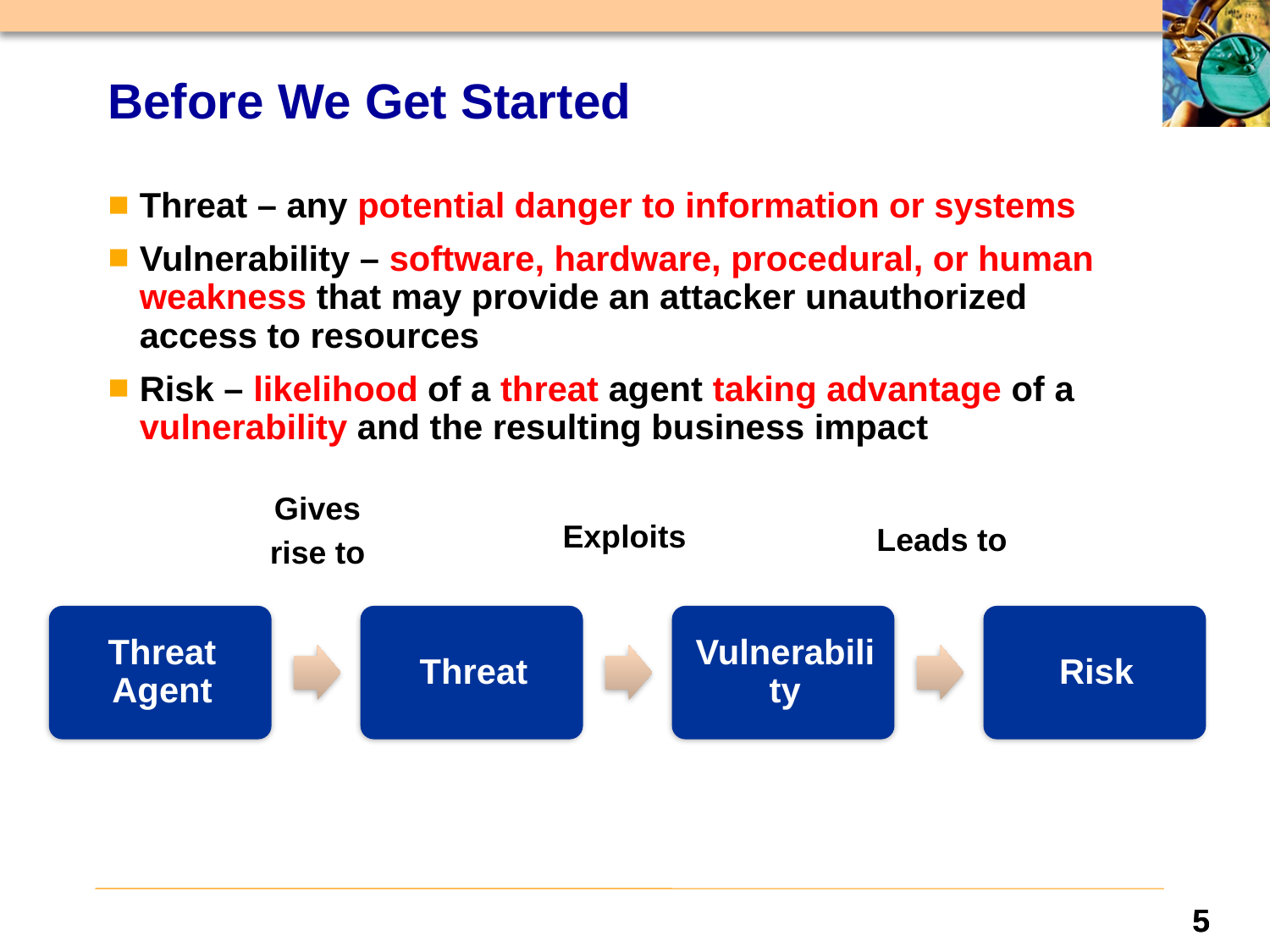

# Before We Get Started
Threat – any potential danger to information or systems
Vulnerability – software, hardware, procedural, or human weakness that may provide an attacker unauthorized access to resources
Risk – likelihood of a threat agent taking advantage of a vulnerability and the resulting business impact
Threat Agent

Threat

Vulnerability

Risk
Gives rise to
Exploits
Leads to